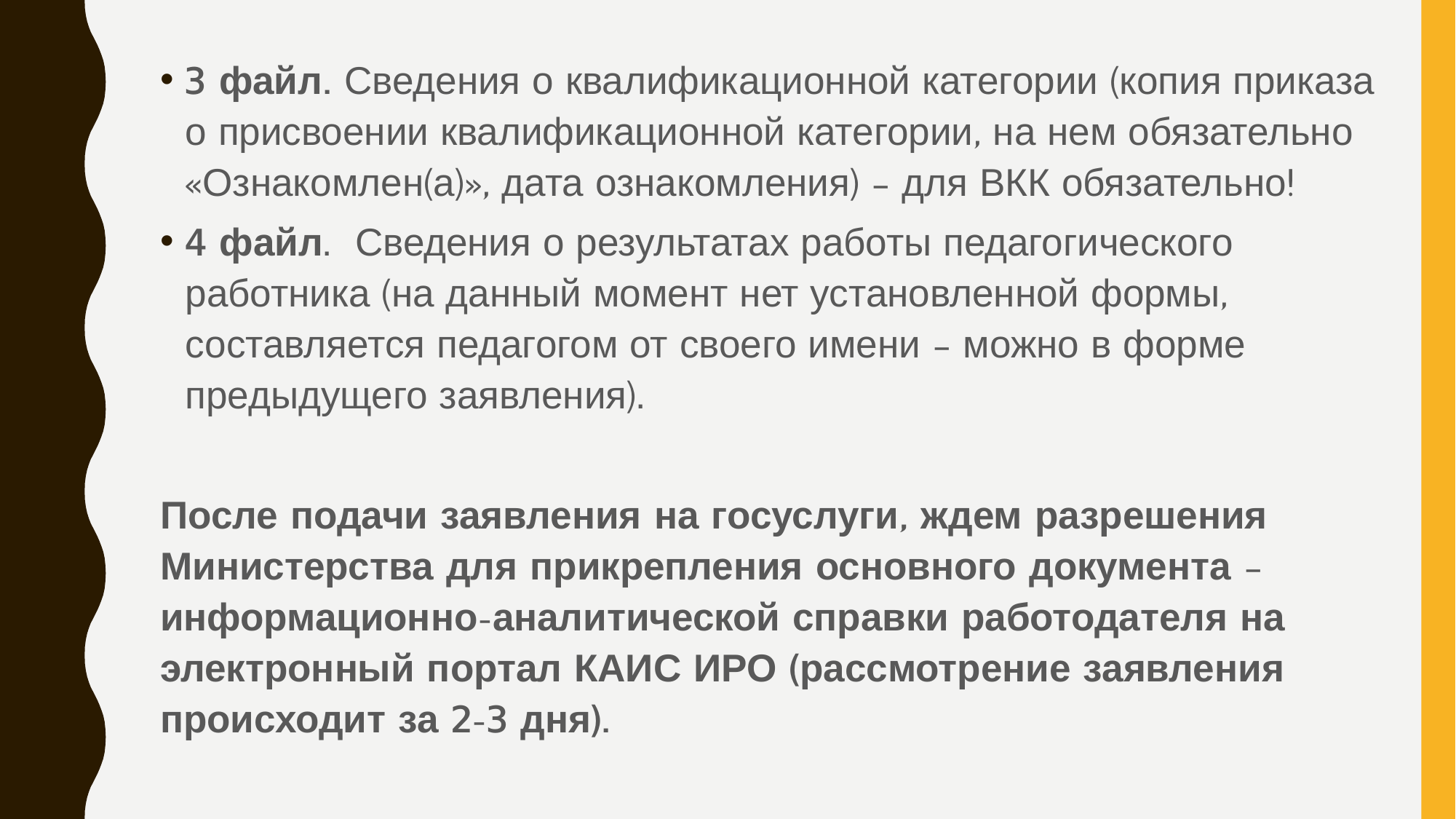

3 файл. Сведения о квалификационной категории (копия приказа о присвоении квалификационной категории, на нем обязательно «Ознакомлен(а)», дата ознакомления) – для ВКК обязательно!
4 файл.  Сведения о результатах работы педагогического работника (на данный момент нет установленной формы, составляется педагогом от своего имени – можно в форме предыдущего заявления).

После подачи заявления на госуслуги, ждем разрешения Министерства для прикрепления основного документа – информационно-аналитической справки работодателя на электронный портал КАИС ИРО (рассмотрение заявления происходит за 2-3 дня).